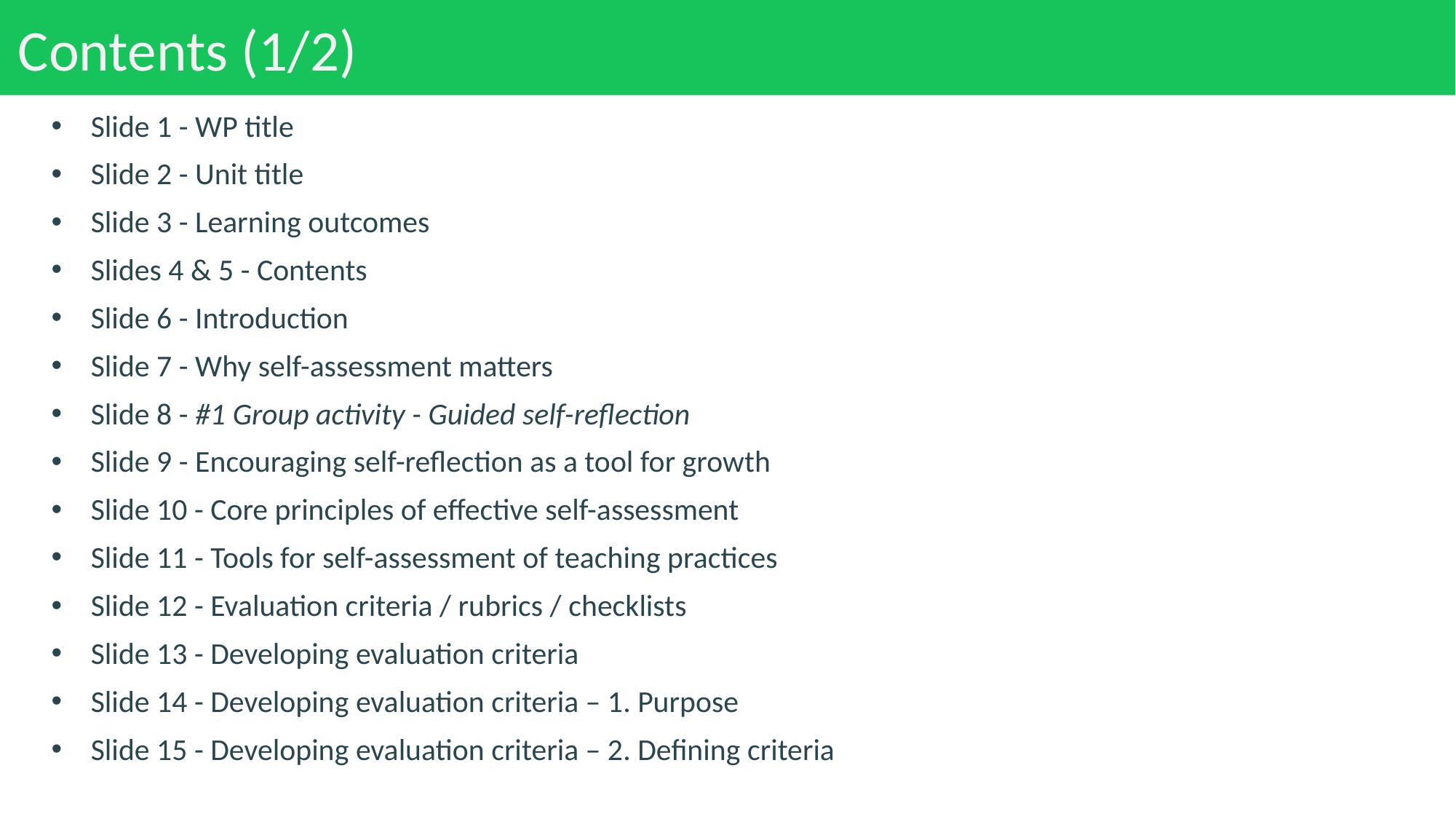

# Contents (1/2)
Slide 1 - WP title
Slide 2 - Unit title
Slide 3 - Learning outcomes
Slides 4 & 5 - Contents
Slide 6 - Introduction
Slide 7 - Why self-assessment matters
Slide 8 - #1 Group activity - Guided self-reflection
Slide 9 - Encouraging self-reflection as a tool for growth
Slide 10 - Core principles of effective self-assessment
Slide 11 - Tools for self-assessment of teaching practices
Slide 12 - Evaluation criteria / rubrics / checklists
Slide 13 - Developing evaluation criteria
Slide 14 - Developing evaluation criteria – 1. Purpose
Slide 15 - Developing evaluation criteria – 2. Defining criteria